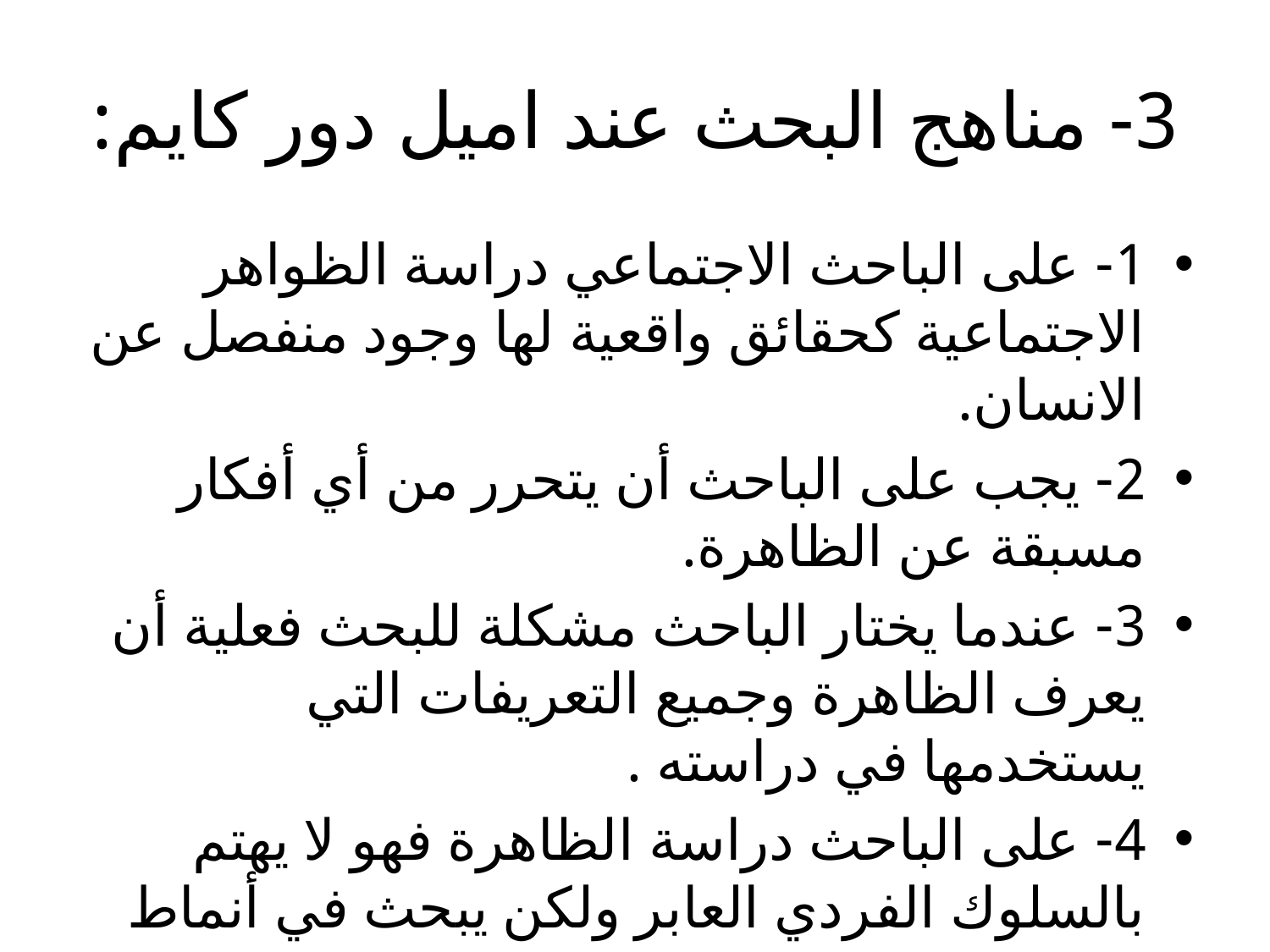

# 3- مناهج البحث عند اميل دور كايم:
1- على الباحث الاجتماعي دراسة الظواهر الاجتماعية كحقائق واقعية لها وجود منفصل عن الانسان.
2- يجب على الباحث أن يتحرر من أي أفكار مسبقة عن الظاهرة.
3- عندما يختار الباحث مشكلة للبحث فعلية أن يعرف الظاهرة وجميع التعريفات التي يستخدمها في دراسته .
4- على الباحث دراسة الظاهرة فهو لا يهتم بالسلوك الفردي العابر ولكن يبحث في أنماط السلوك المتكررة.